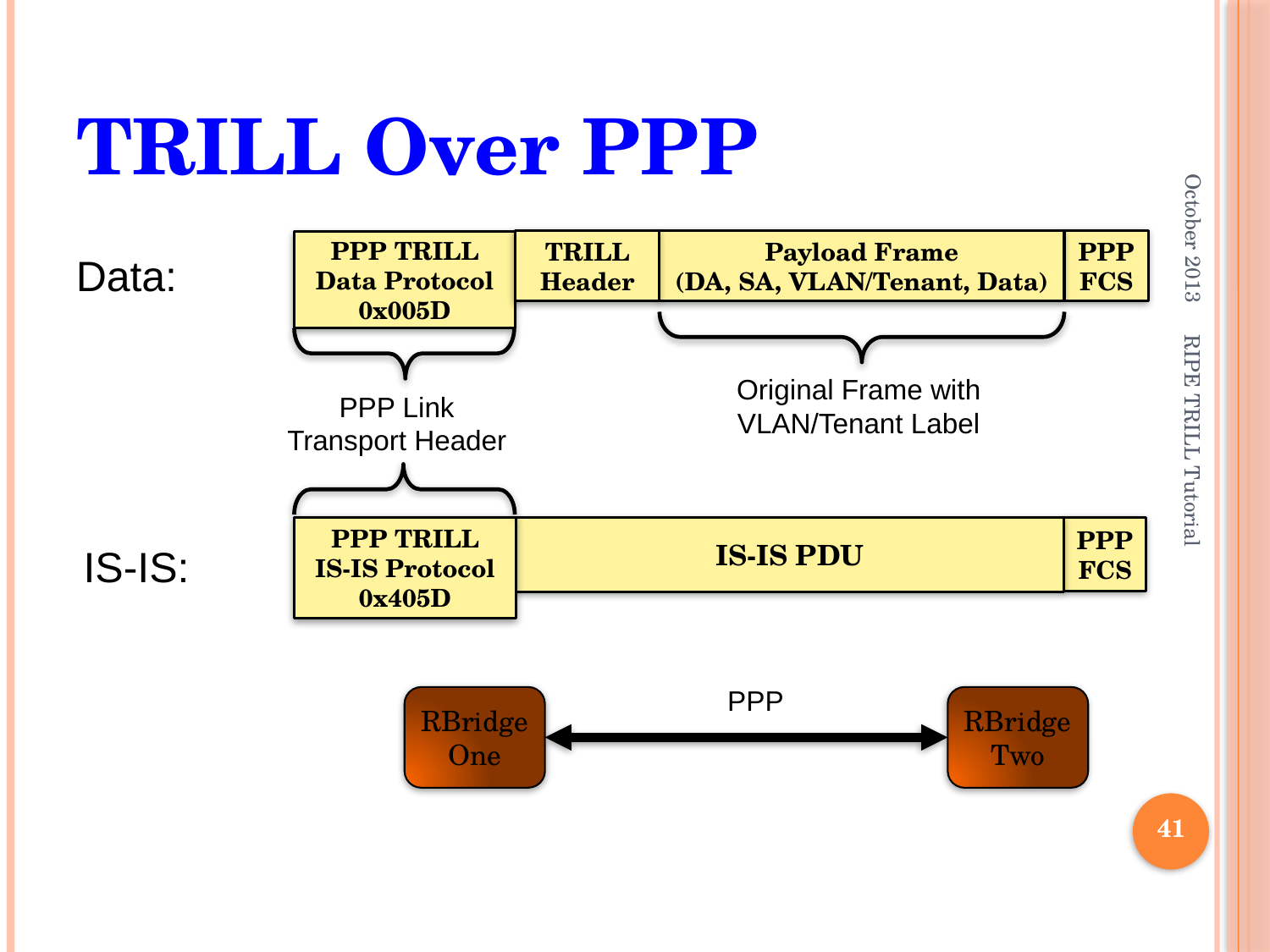

# TRILL Over PPP

October 2013
PPP FCS
TRILL
Header
Payload Frame
(DA, SA, VLAN/Tenant, Data)
PPP TRILL
Data Protocol
0x005D
Data:

Original Frame with
VLAN/Tenant Label

PPP Link
Transport Header
PPP TRILL
IS-IS Protocol
0x405D
PPP FCS
IS-IS PDU
RIPE TRILL Tutorial
IS-IS:
PPP
RBridge One
RBridge Two
41